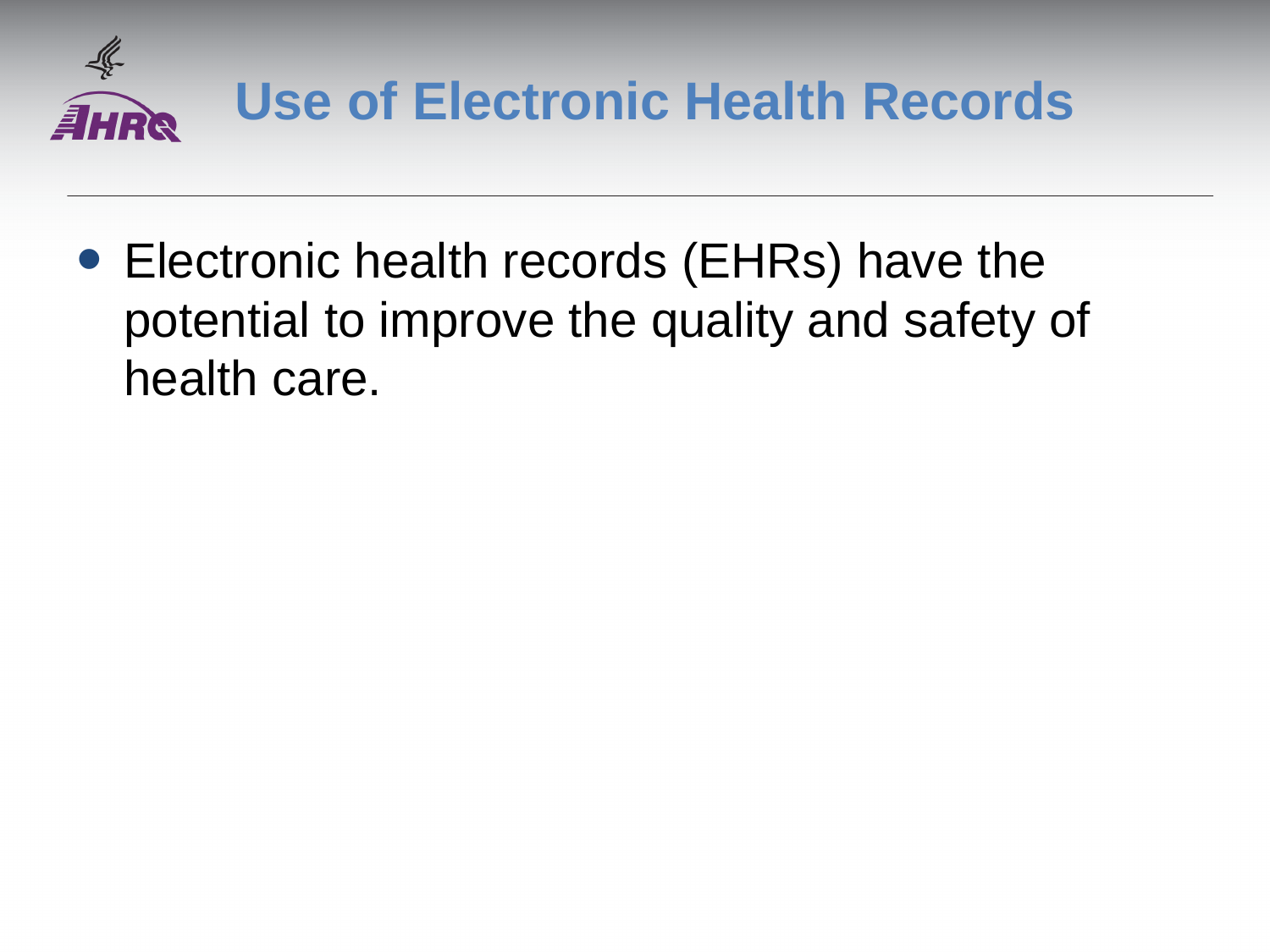

# Use of Electronic Health Records
Electronic health records (EHRs) have the potential to improve the quality and safety of health care.